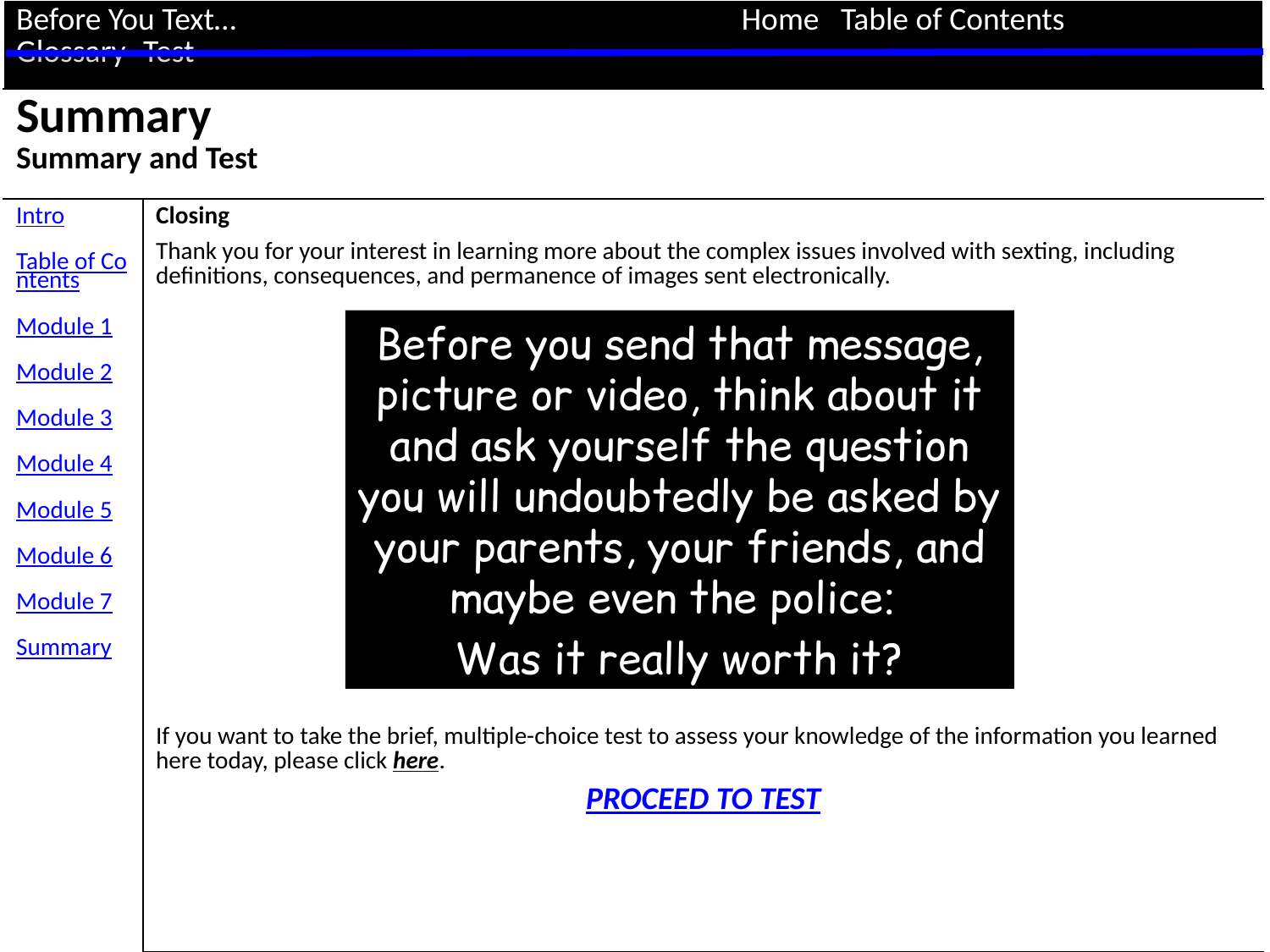

| Before You Text… Home Table of Contents Glossary Test |  |
| --- | --- |
| Summary Summary and Test |  |
| Intro Table of Contents Module 1 Module 2 Module 3 Module 4 Module 5 Module 6 Module 7 Summary | Closing Thank you for your interest in learning more about the complex issues involved with sexting, including definitions, consequences, and permanence of images sent electronically. If you want to take the brief, multiple-choice test to assess your knowledge of the information you learned here today, please click here. PROCEED TO TEST |
Before you send that message, picture or video, think about it and ask yourself the question you will undoubtedly be asked by your parents, your friends, and maybe even the police:
Was it really worth it?